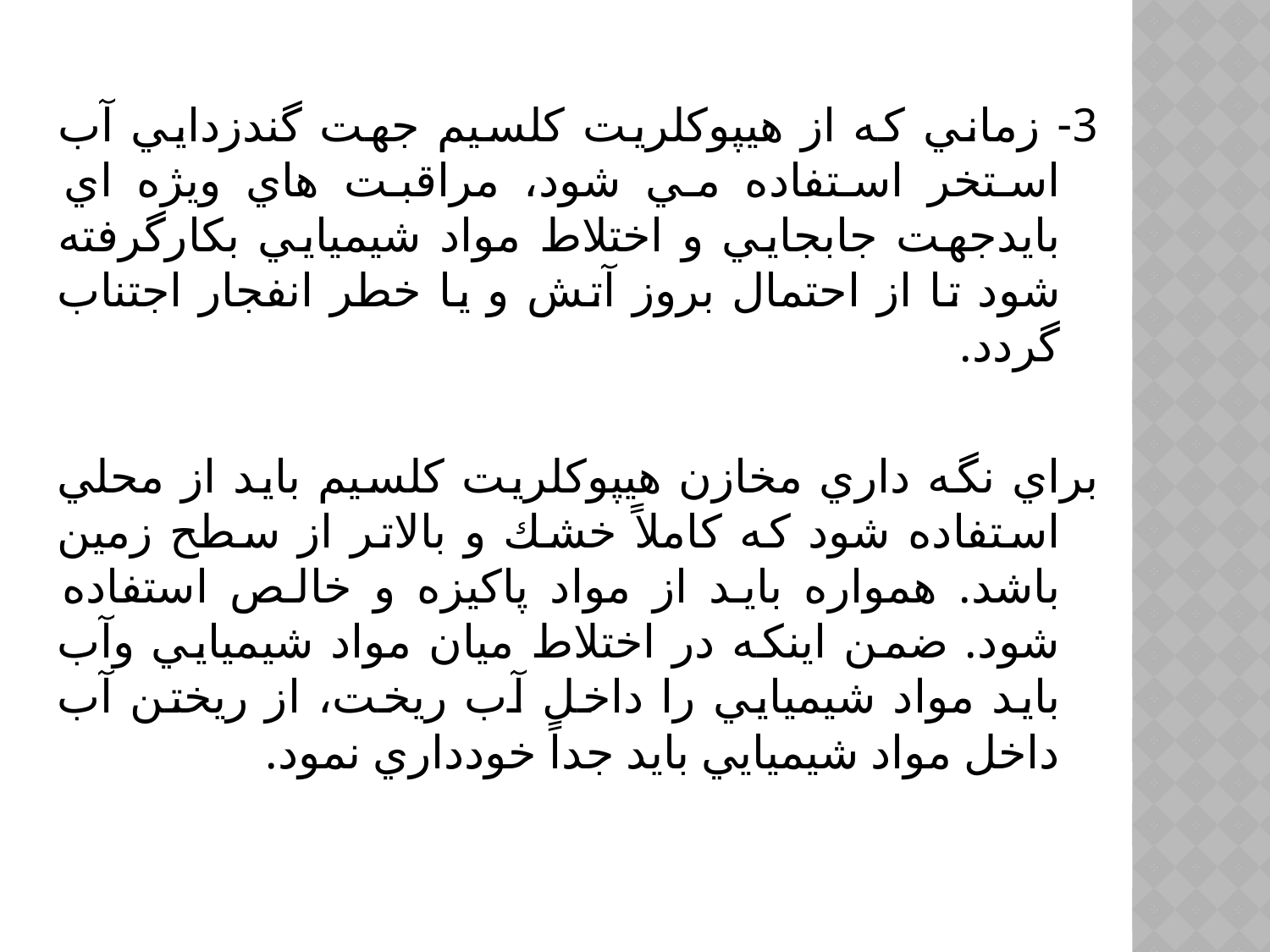

3- زماني كه از هيپوكلريت كلسيم جهت گندزدايي آب استخر استفاده مي شود، مراقبت هاي ويژه اي بايدجهت جابجايي و اختلاط مواد شيميايي بكارگرفته شود تا از احتمال بروز آتش و يا خطر انفجار اجتناب گردد.

براي نگه داري مخازن هيپوكلريت كلسيم بايد از محلي استفاده شود كه كاملاً خشك و بالاتر از سطح زمين باشد. همواره بايد از مواد پاكيزه و خالص استفاده شود. ضمن اينكه در اختلاط ميان مواد شيميايي وآب بايد مواد شيميايي را داخل آب ريخت، از ريختن آب داخل مواد شيميايي بايد جداً خودداري نمود.